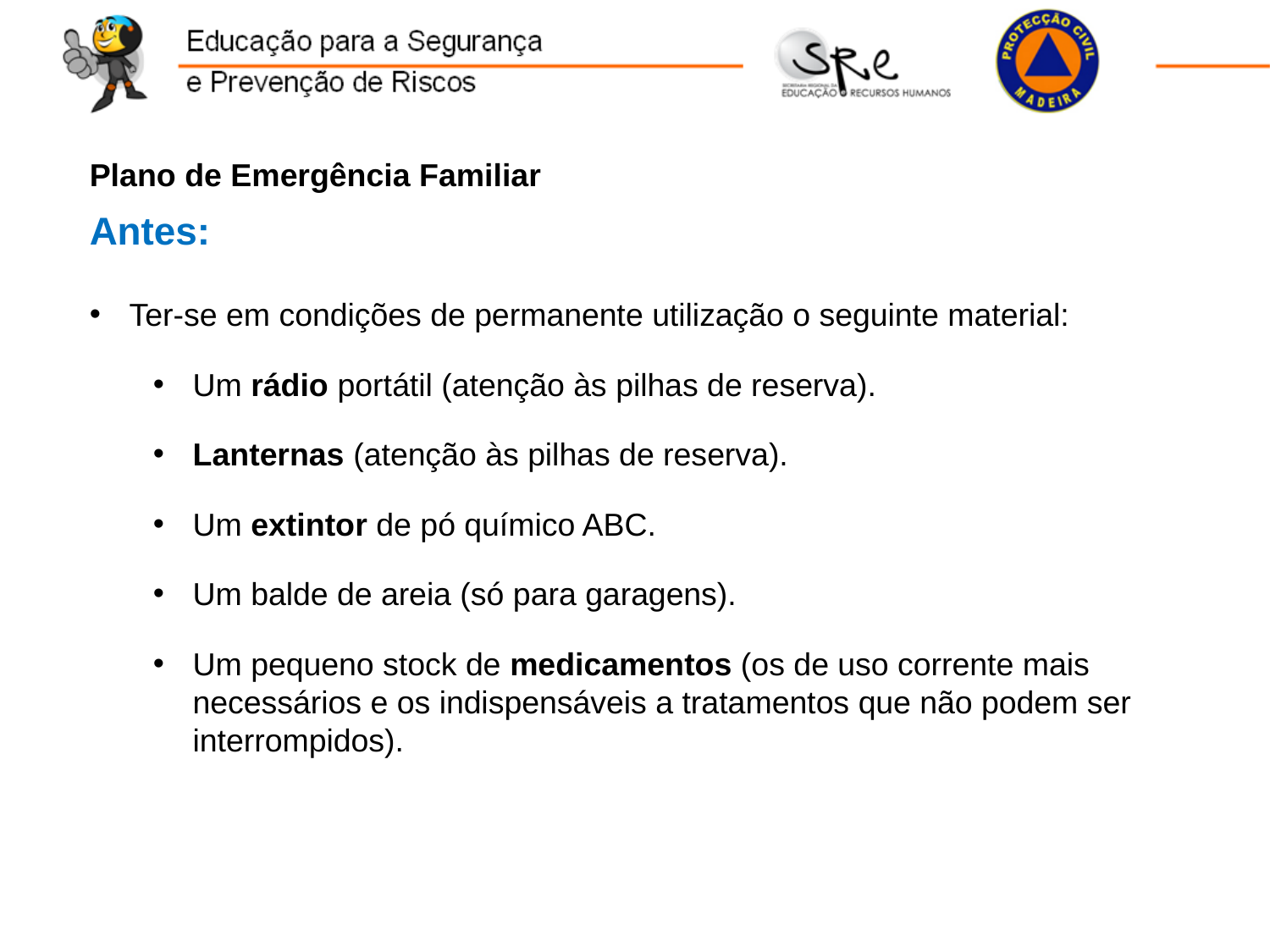

Plano de Emergência Familiar
Antes:
Ter-se em condições de permanente utilização o seguinte material:
Um rádio portátil (atenção às pilhas de reserva).
Lanternas (atenção às pilhas de reserva).
Um extintor de pó químico ABC.
Um balde de areia (só para garagens).
Um pequeno stock de medicamentos (os de uso corrente mais necessários e os indispensáveis a tratamentos que não podem ser interrompidos).